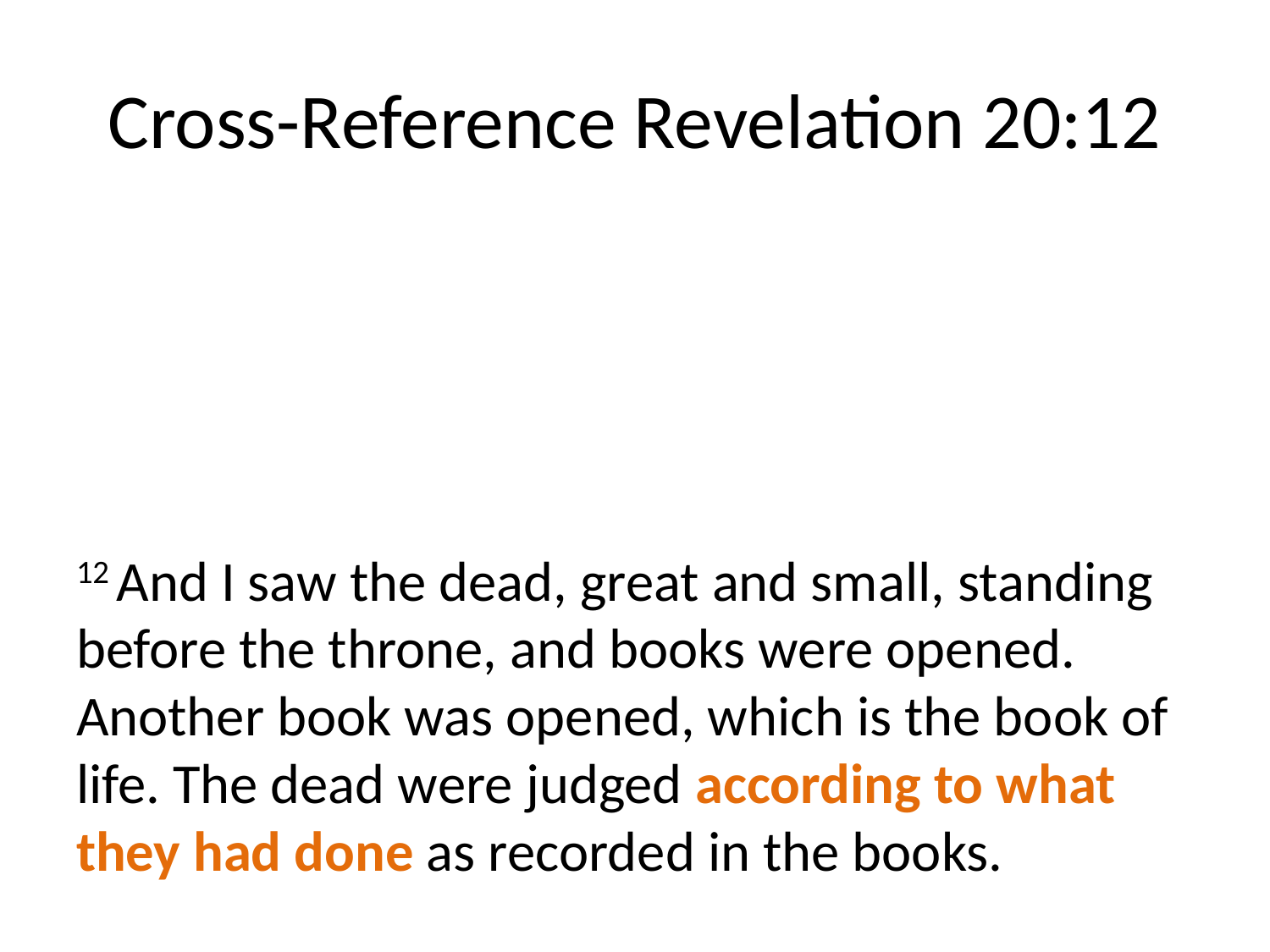

# Cross-Reference Revelation 20:12

12 And I saw the dead, great and small, standing before the throne, and books were opened. Another book was opened, which is the book of life. The dead were judged according to what they had done as recorded in the books.